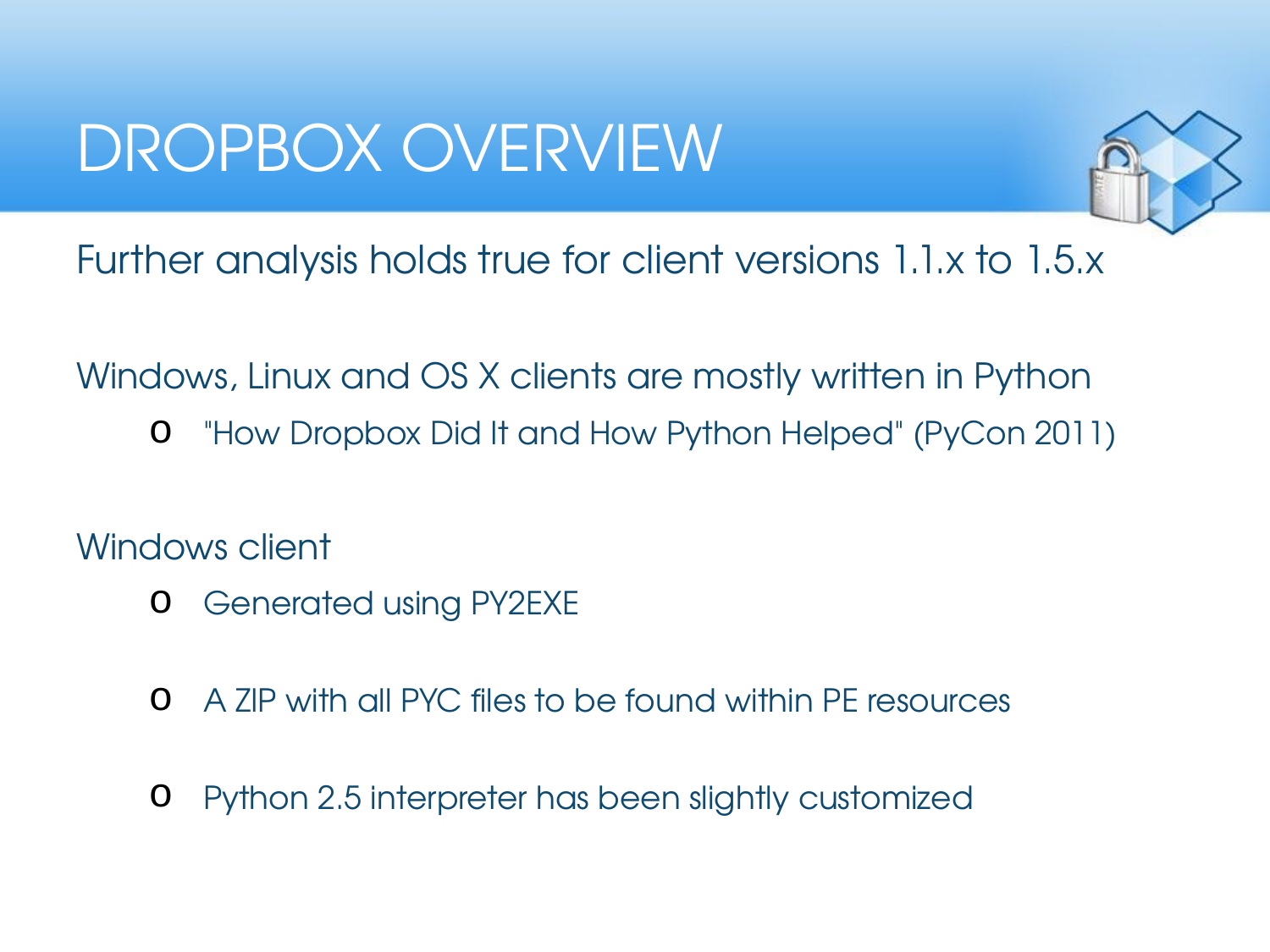

# Dropbox overview
Further analysis holds true for client versions 1.1.x to 1.5.x

Windows, Linux and OS X clients are mostly written in Python
"How Dropbox Did It and How Python Helped" (PyCon 2011)

Windows client
Generated using PY2EXE

A ZIP with all PYC files to be found within PE resources

Python 2.5 interpreter has been slightly customized